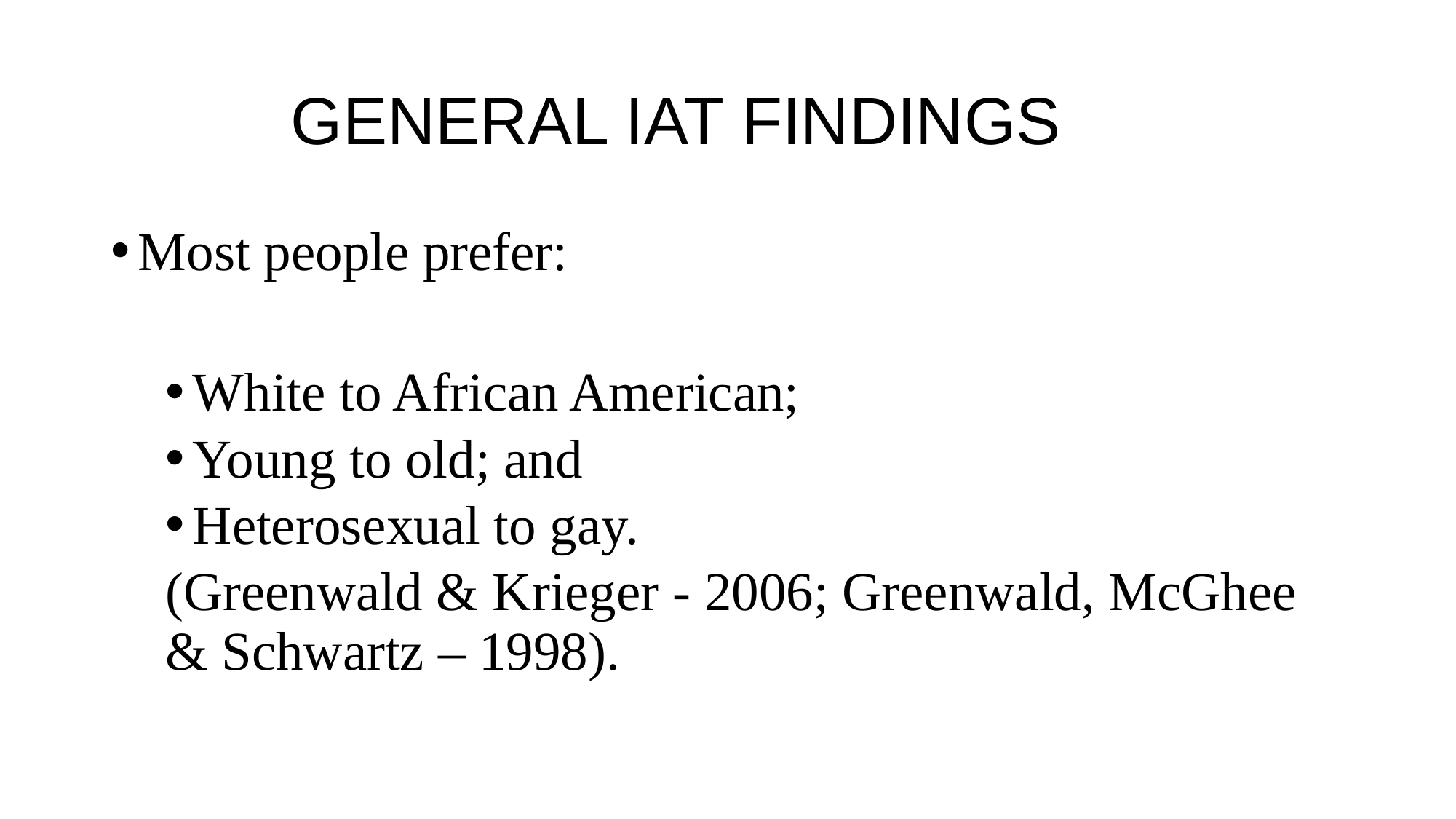

# GENERAL IAT FINDINGS
Most people prefer:

White to African American;
Young to old; and
Heterosexual to gay.
(Greenwald & Krieger - 2006; Greenwald, McGhee & Schwartz – 1998).